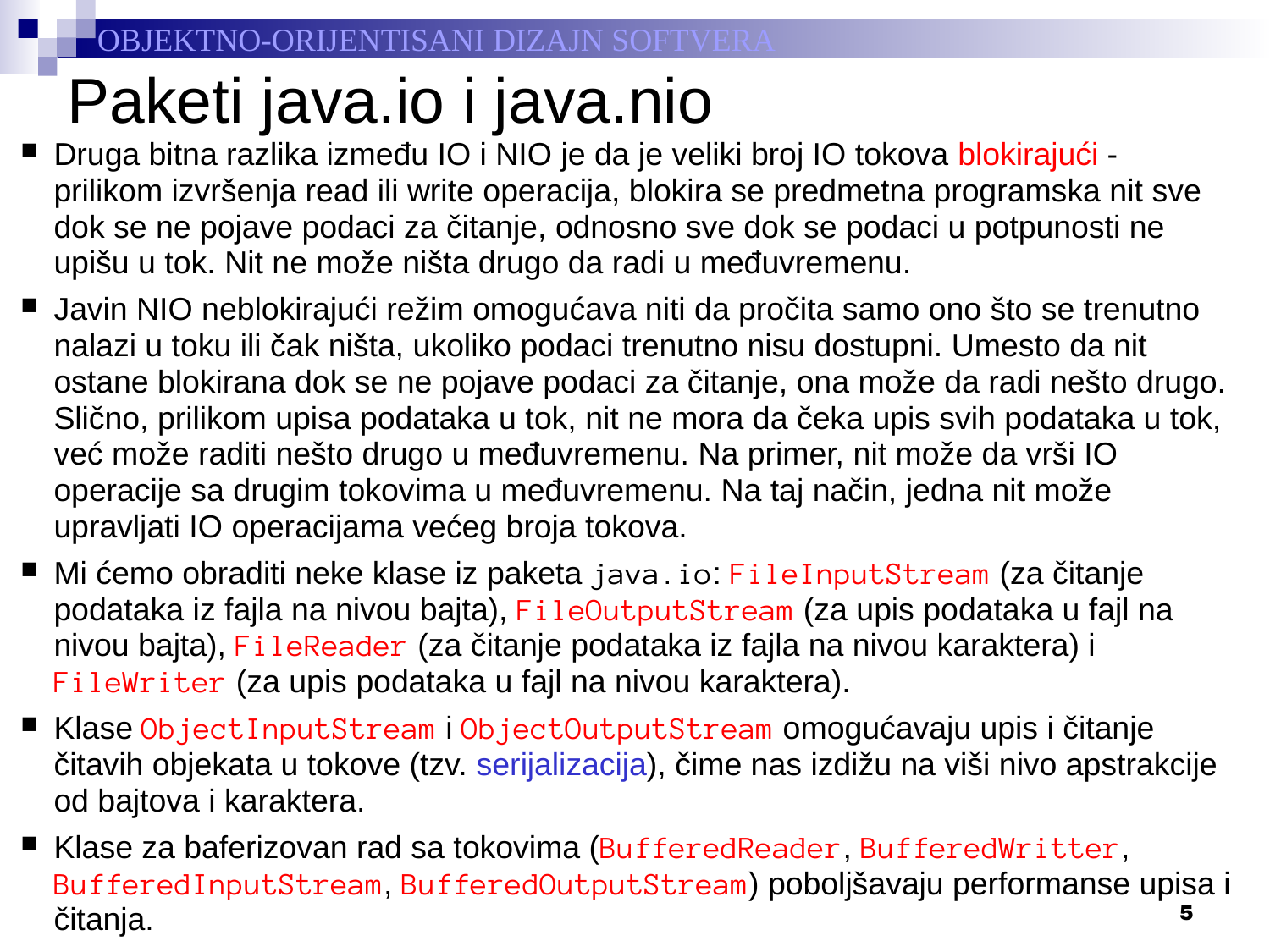

# Paketi java.io i java.nio
Druga bitna razlika između IO i NIO je da je veliki broj IO tokova blokirajući - prilikom izvršenja read ili write operacija, blokira se predmetna programska nit sve dok se ne pojave podaci za čitanje, odnosno sve dok se podaci u potpunosti ne upišu u tok. Nit ne može ništa drugo da radi u međuvremenu.
Javin NIO neblokirajući režim omogućava niti da pročita samo ono što se trenutno nalazi u toku ili čak ništa, ukoliko podaci trenutno nisu dostupni. Umesto da nit ostane blokirana dok se ne pojave podaci za čitanje, ona može da radi nešto drugo. Slično, prilikom upisa podataka u tok, nit ne mora da čeka upis svih podataka u tok, već može raditi nešto drugo u međuvremenu. Na primer, nit može da vrši IO operacije sa drugim tokovima u međuvremenu. Na taj način, jedna nit može upravljati IO operacijama većeg broja tokova.
Mi ćemo obraditi neke klase iz paketa java.io: FileInputStream (za čitanje podataka iz fajla na nivou bajta), FileOutputStream (za upis podataka u fajl na nivou bajta), FileReader (za čitanje podataka iz fajla na nivou karaktera) i FileWriter (za upis podataka u fajl na nivou karaktera).
Klase ObjectInputStream i ObjectOutputStream omogućavaju upis i čitanje čitavih objekata u tokove (tzv. serijalizacija), čime nas izdižu na viši nivo apstrakcije od bajtova i karaktera.
Klase za baferizovan rad sa tokovima (BufferedReader, BufferedWritter, BufferedInputStream, BufferedOutputStream) poboljšavaju performanse upisa i čitanja.
5